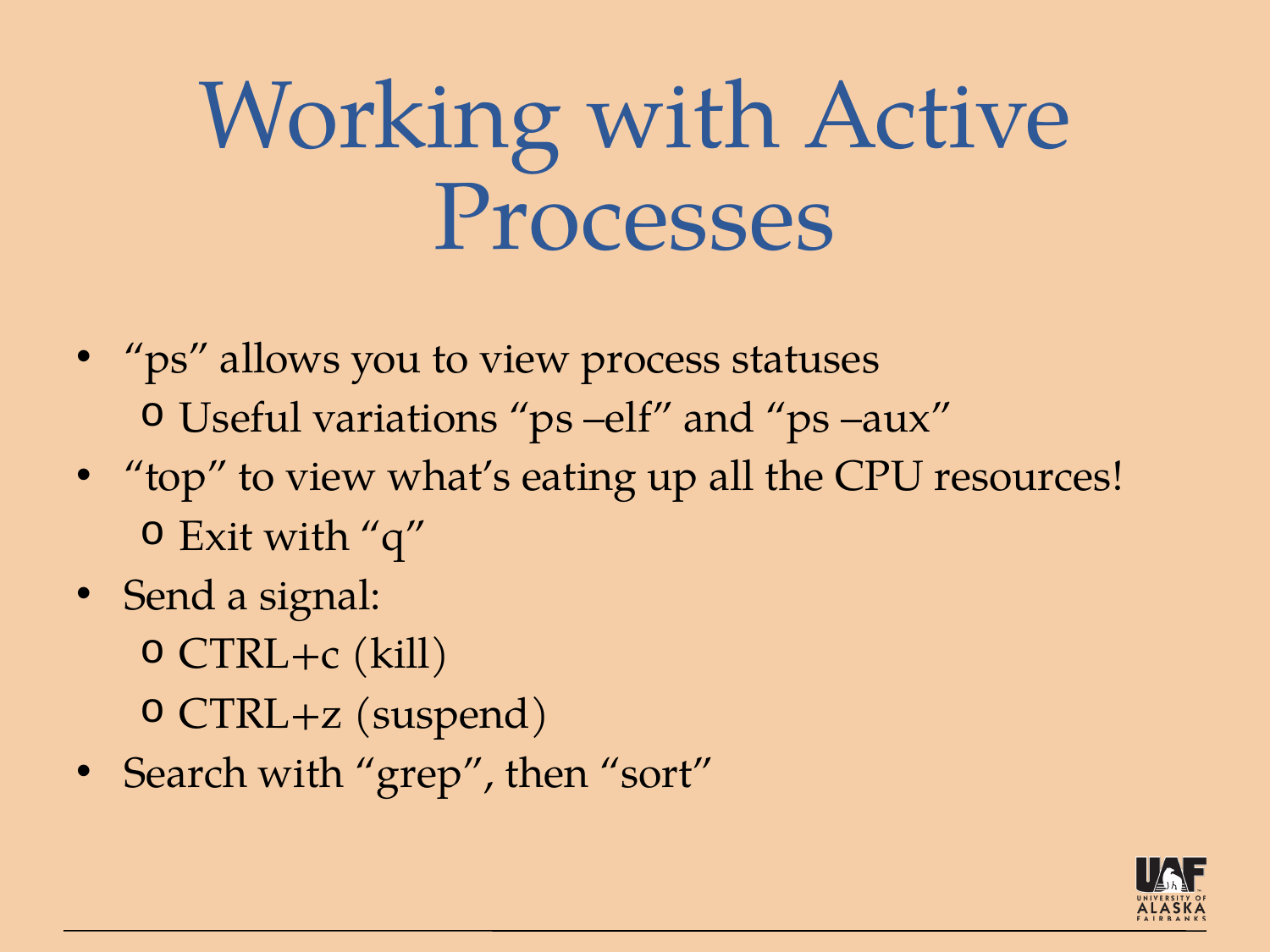

# Working with Active Processes
“ps” allows you to view process statuses
Useful variations “ps –elf” and “ps –aux”
“top” to view what’s eating up all the CPU resources!
Exit with “q”
Send a signal:
CTRL+c (kill)
CTRL+z (suspend)
Search with “grep”, then “sort”